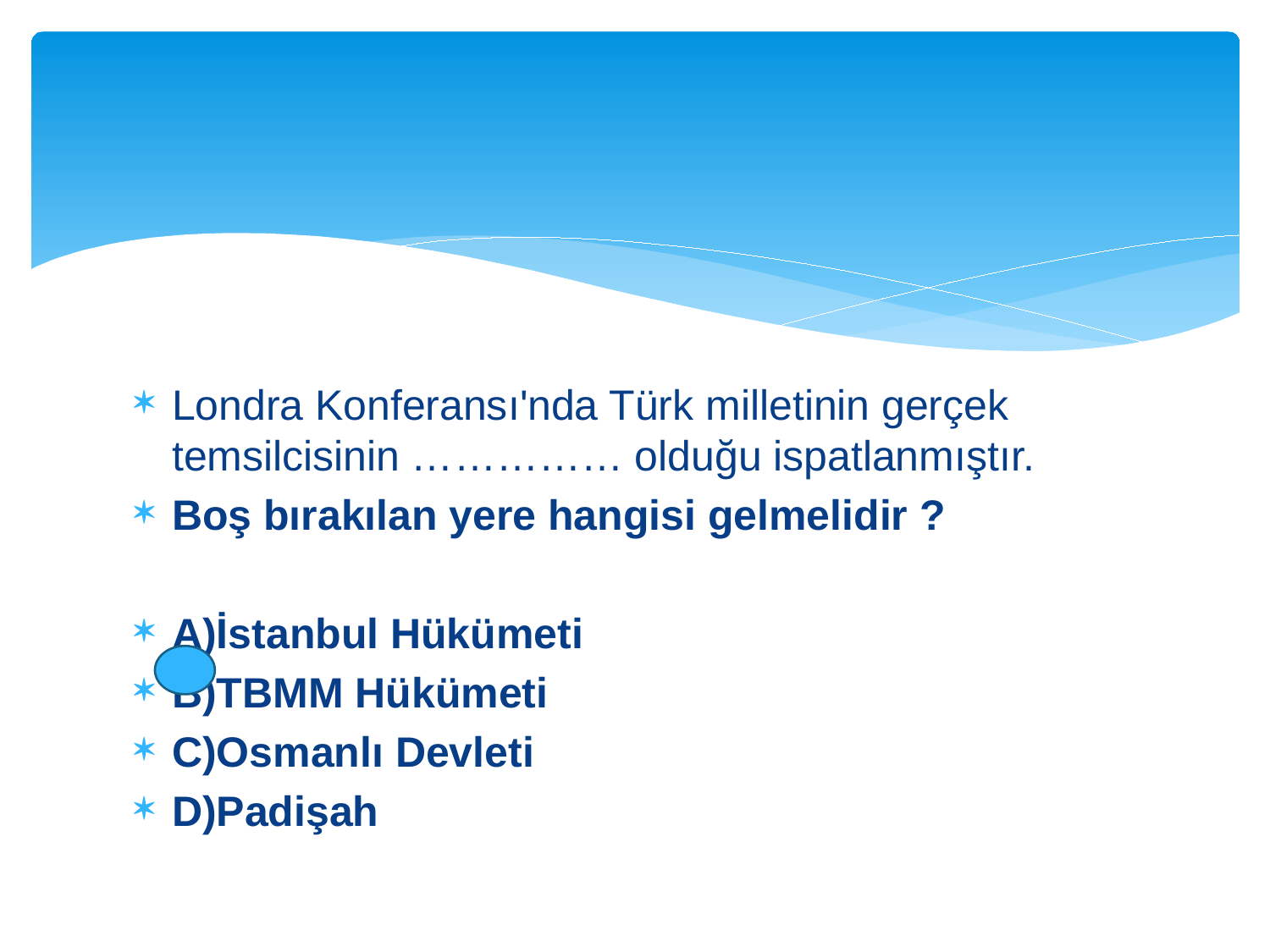

Londra Konferansı'nda Türk milletinin gerçek temsilcisinin …………… olduğu ispatlanmıştır.
Boş bırakılan yere hangisi gelmelidir ?

A)İstanbul Hükümeti
B)TBMM Hükümeti
C)Osmanlı Devleti
D)Padişah